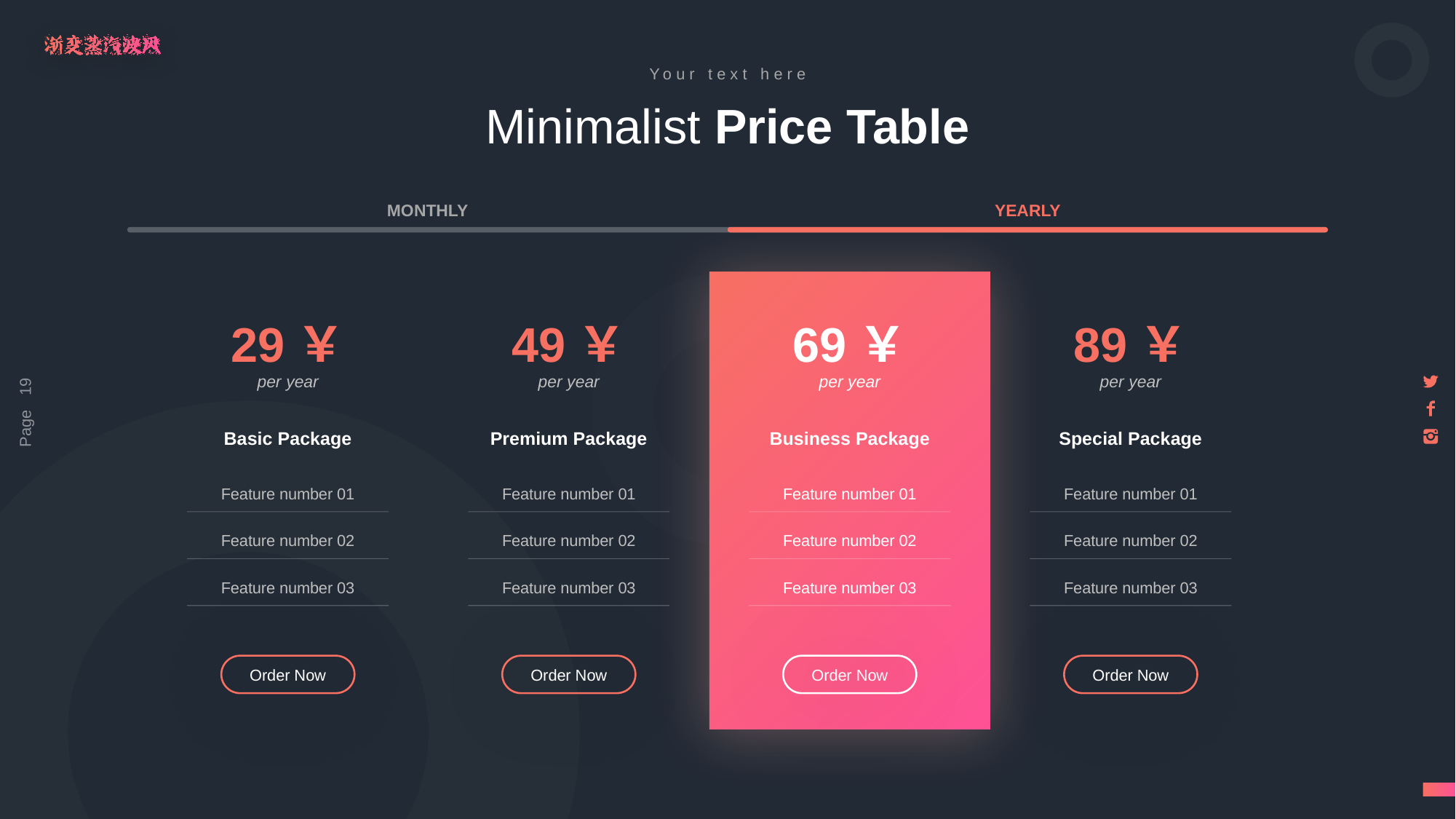

Your text here
Minimalist Price Table
MONTHLY
YEARLY

29￥
per year
Basic Package
Feature number 01
Feature number 02
Feature number 03
Order Now
49￥
per year
Premium Package
Feature number 01
Feature number 02
Feature number 03
Order Now
69￥
per year
Business Package
Feature number 01
Feature number 02
Feature number 03
Order Now
89￥
per year
Special Package
Feature number 01
Feature number 02
Feature number 03
Order Now